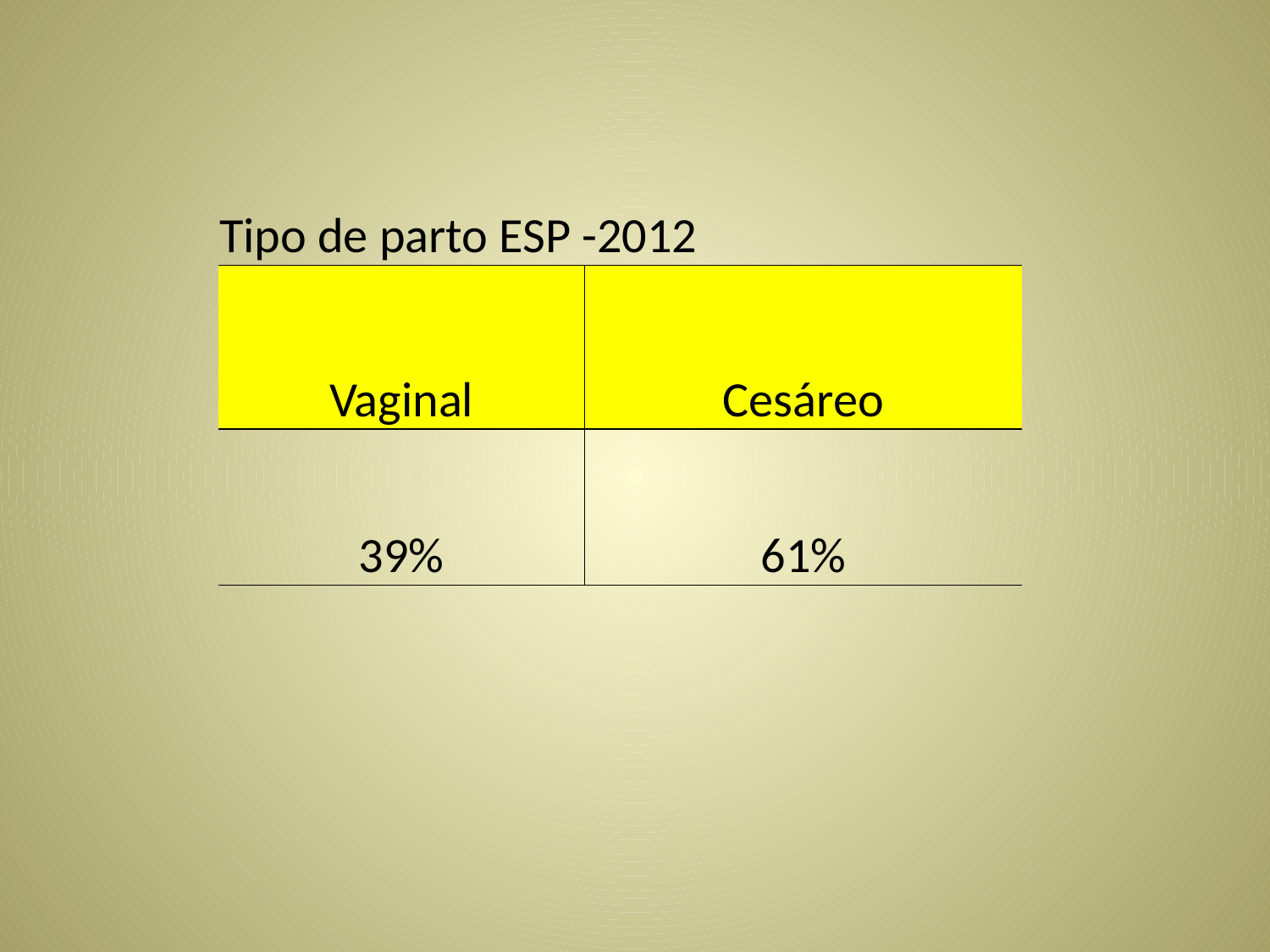

| Tipo de parto ESP -2012 |  |
| --- | --- |
| Vaginal | Cesáreo |
| 39% | 61% |